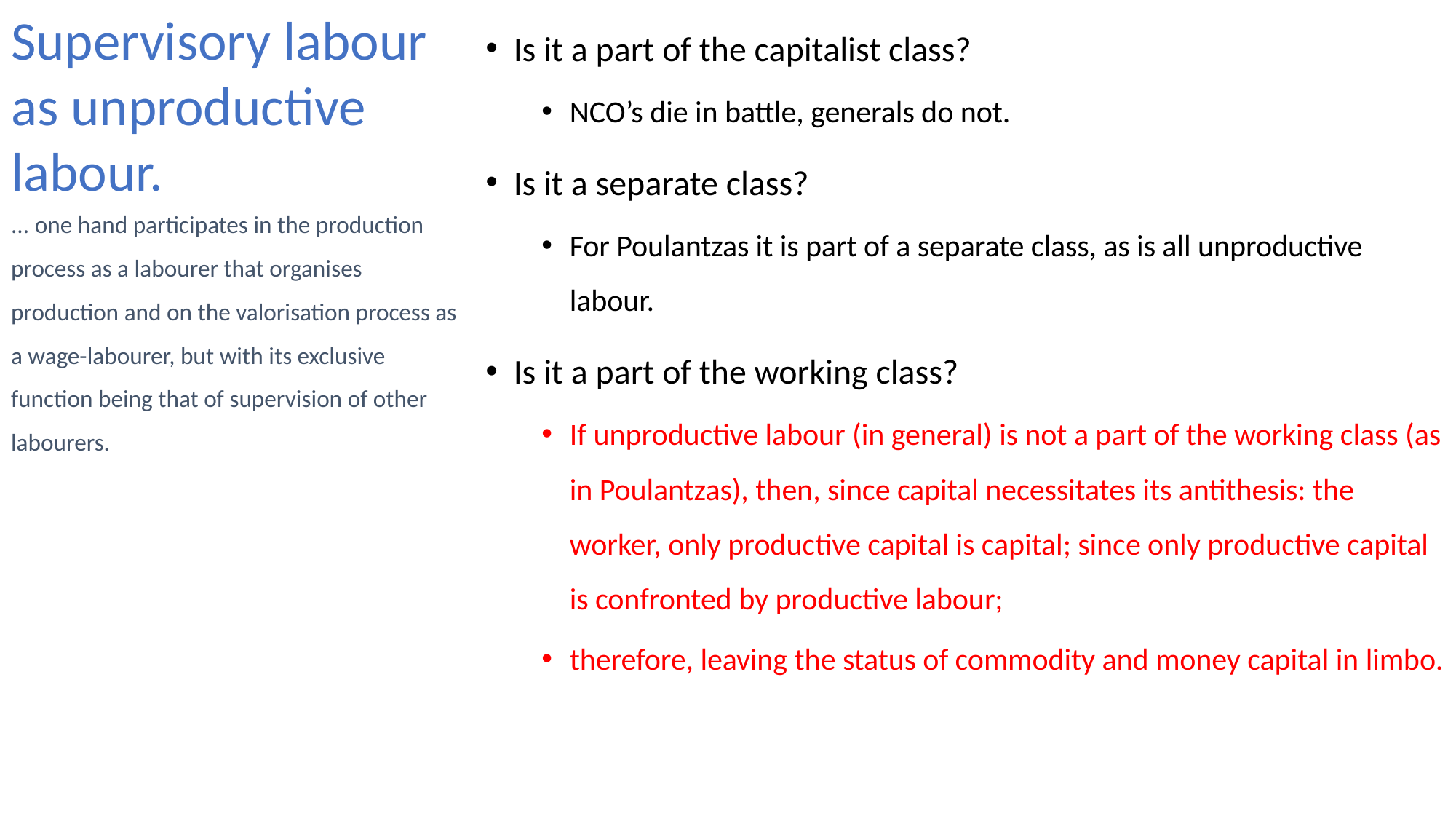

# Supervisory labour as unproductive labour.
Is it a part of the capitalist class?
NCO’s die in battle, generals do not.
Is it a separate class?
For Poulantzas it is part of a separate class, as is all unproductive labour.
Is it a part of the working class?
If unproductive labour (in general) is not a part of the working class (as in Poulantzas), then, since capital necessitates its antithesis: the worker, only productive capital is capital; since only productive capital is confronted by productive labour;
therefore, leaving the status of commodity and money capital in limbo.
... one hand participates in the production process as a labourer that organises production and on the valorisation process as a wage-labourer, but with its exclusive function being that of supervision of other labourers.